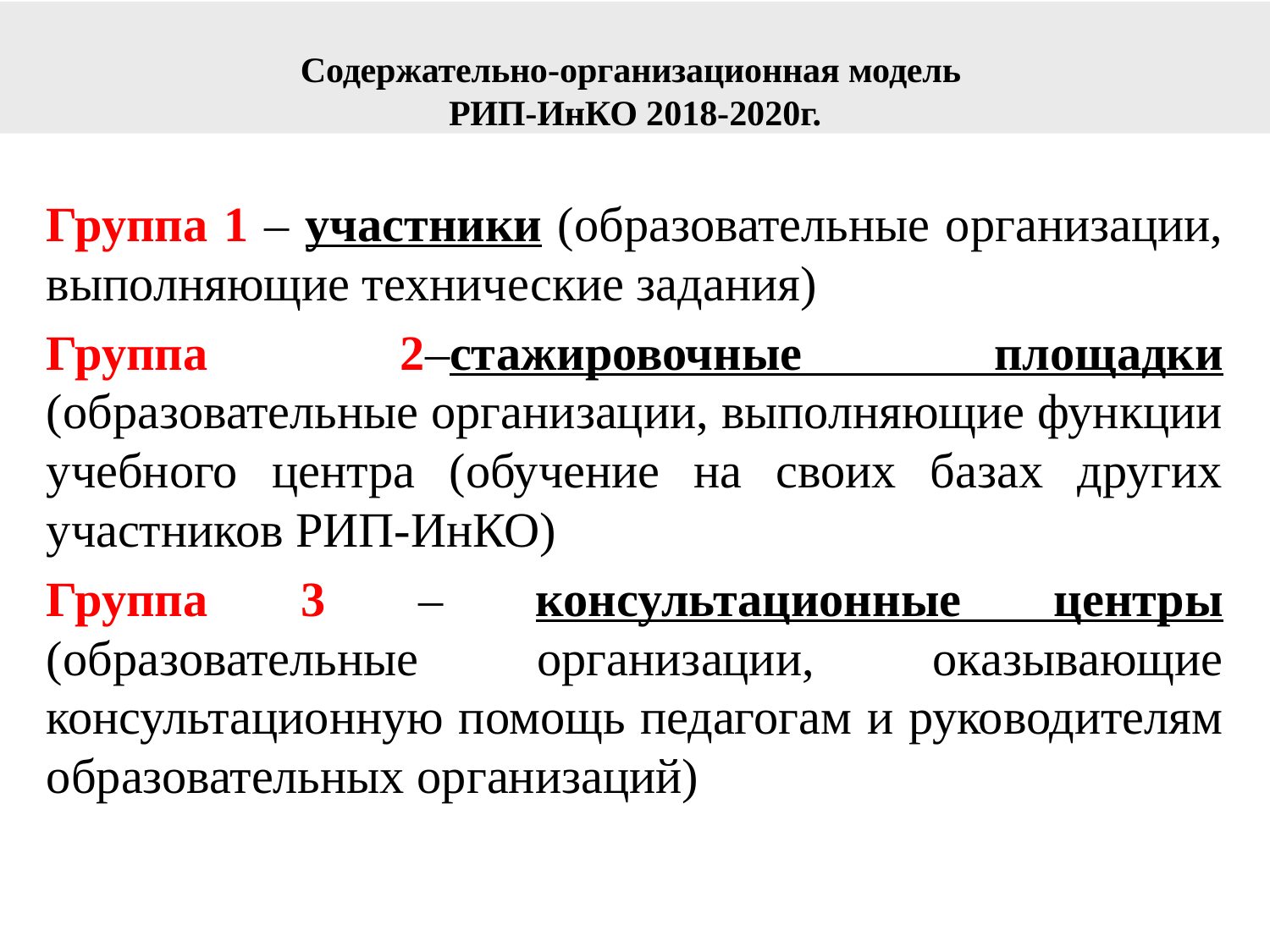

# Содержательно-организационная модель РИП-ИнКО 2018-2020г.
Группа 1 – участники (образовательные организации, выполняющие технические задания)
Группа 2–стажировочные площадки (образовательные организации, выполняющие функции учебного центра (обучение на своих базах других участников РИП-ИнКО)
Группа 3 – консультационные центры (образовательные организации, оказывающие консультационную помощь педагогам и руководителям образовательных организаций)